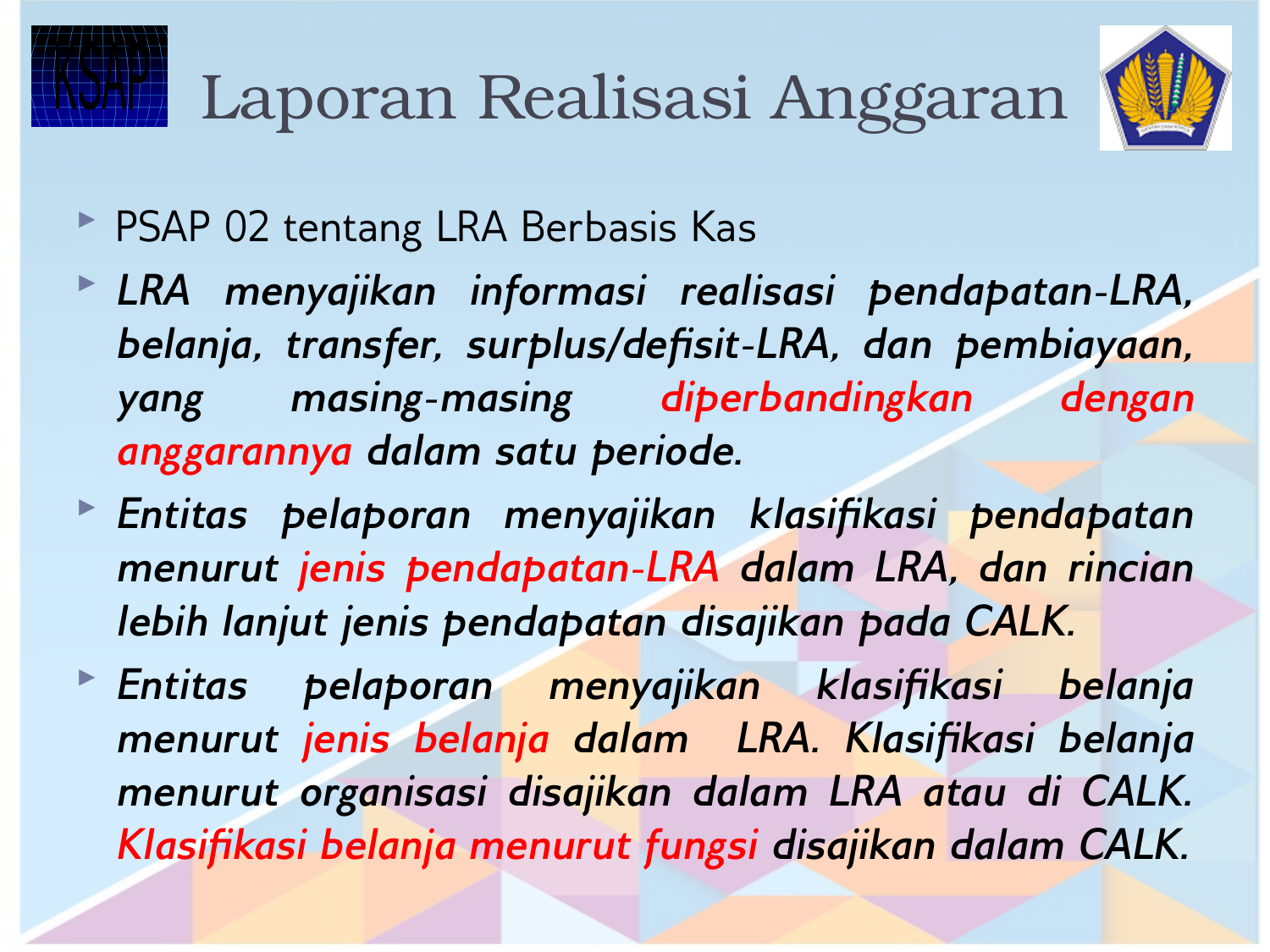

# Laporan Realisasi Anggaran
PSAP 02 tentang LRA Berbasis Kas
LRA menyajikan informasi realisasi pendapatan-LRA, belanja, transfer, surplus/defisit-LRA, dan pembiayaan, yang masing-masing diperbandingkan dengan anggarannya dalam satu periode.
Entitas pelaporan menyajikan klasifikasi pendapatan menurut jenis pendapatan-LRA dalam LRA, dan rincian lebih lanjut jenis pendapatan disajikan pada CALK.
Entitas pelaporan menyajikan klasifikasi belanja menurut jenis belanja dalam  LRA. Klasifikasi belanja menurut organisasi disajikan dalam LRA atau di CALK. Klasifikasi belanja menurut fungsi disajikan dalam CALK.